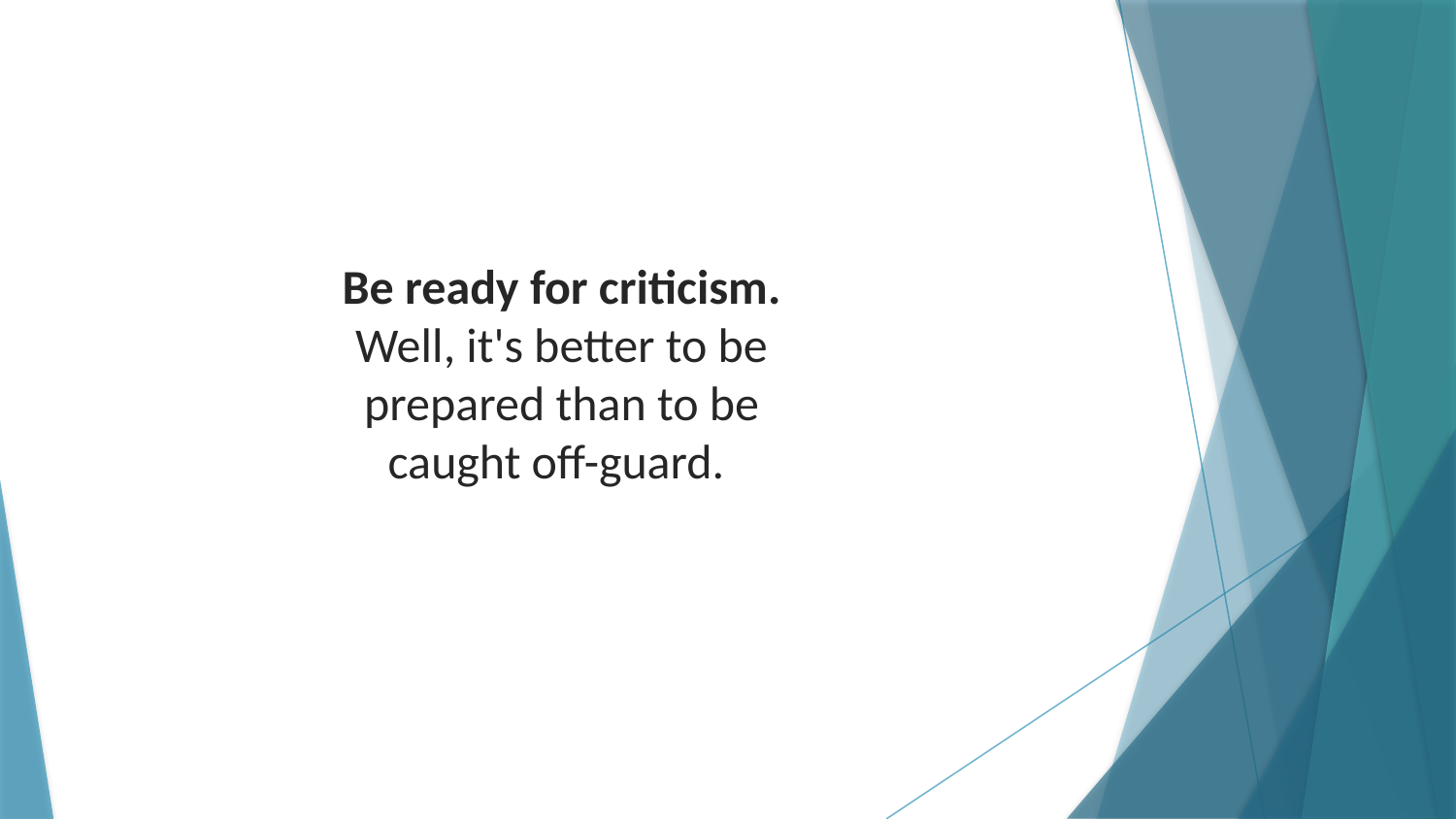

Be ready for criticism. Well, it's better to be prepared than to be caught off-guard.